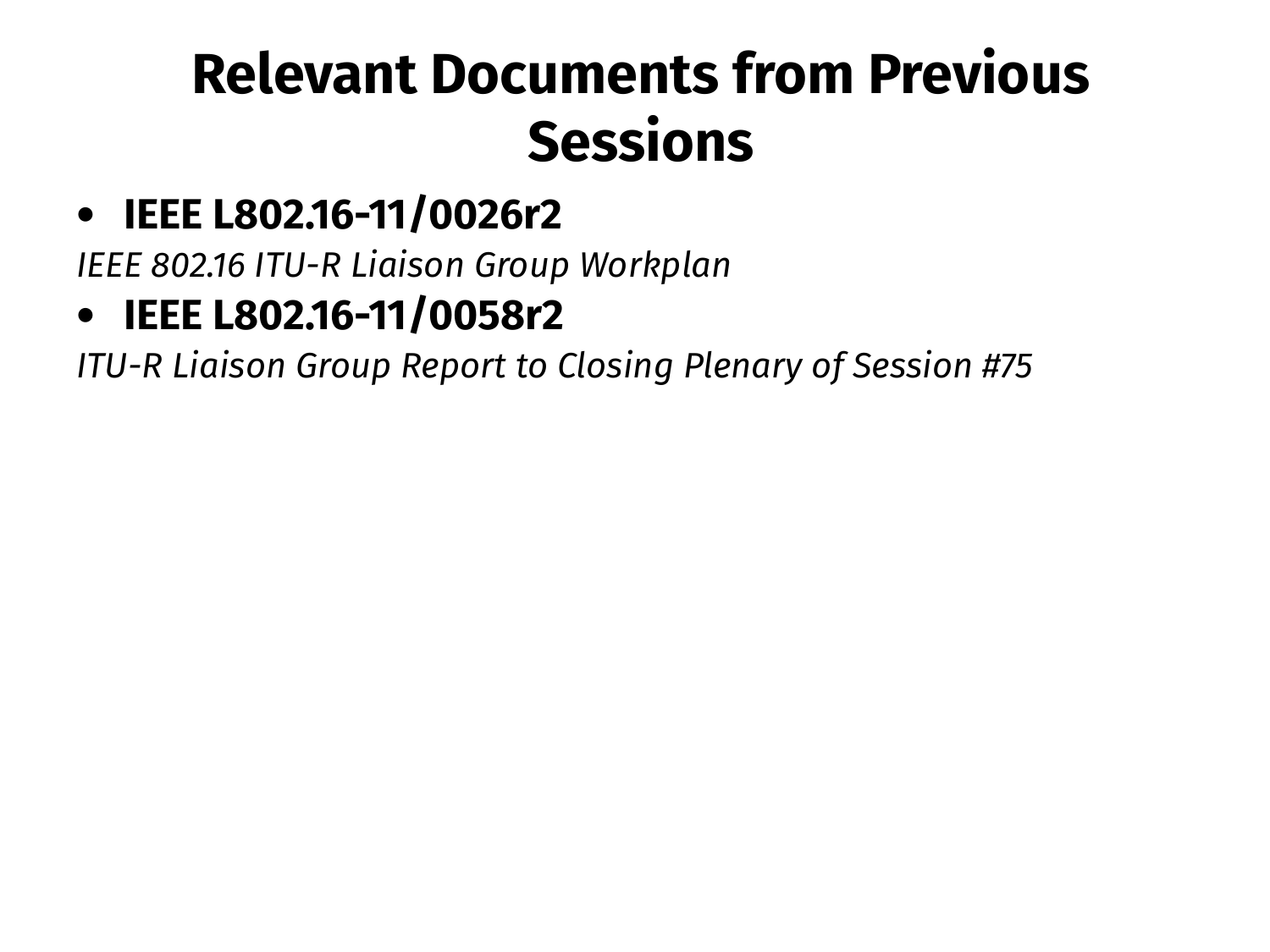

# Relevant Documents from Previous Sessions
IEEE L802.16-11/0026r2
IEEE 802.16 ITU-R Liaison Group Workplan
IEEE L802.16-11/0058r2
ITU-R Liaison Group Report to Closing Plenary of Session #75